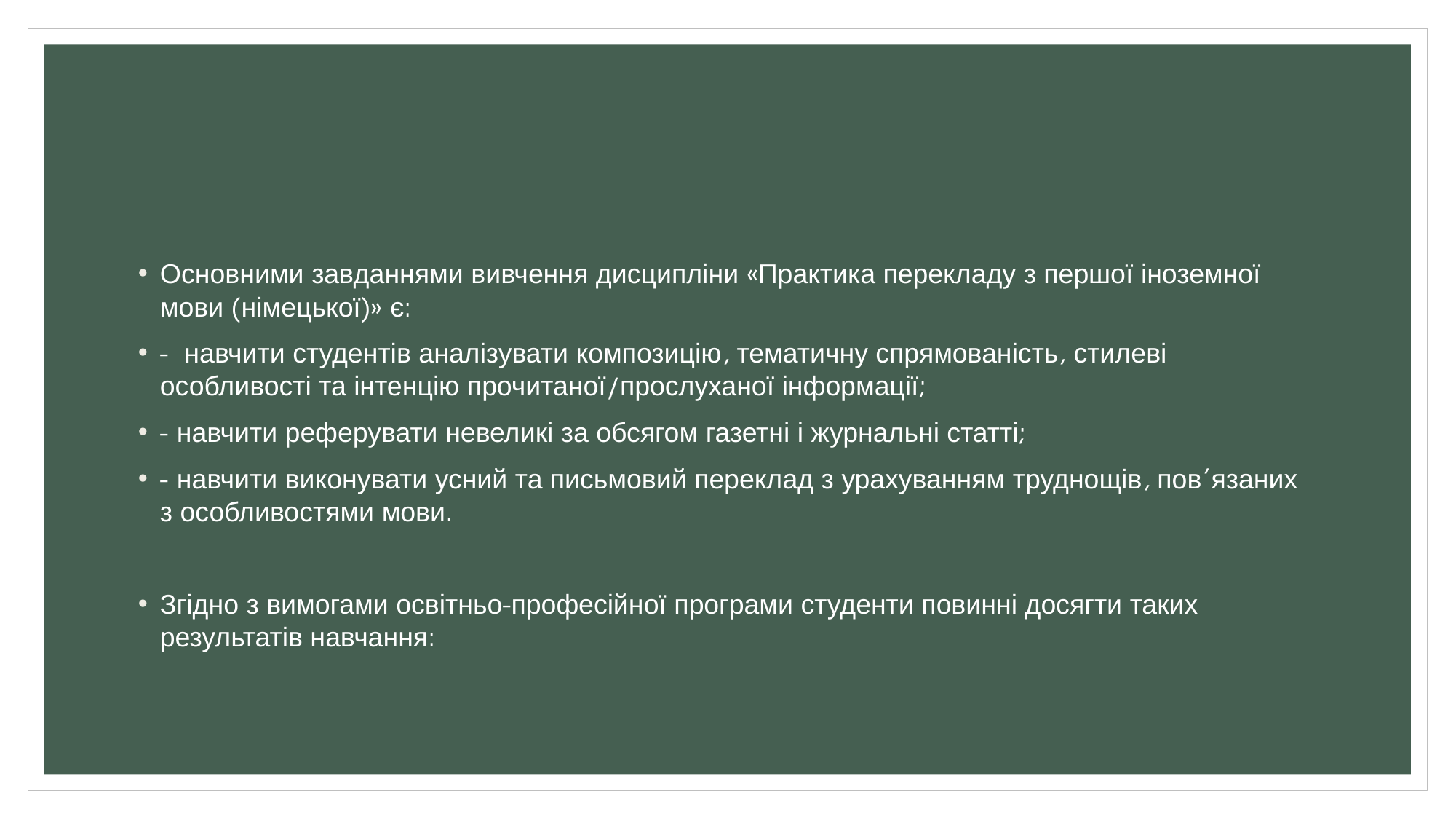

Основними завданнями вивчення дисципліни «Практика перекладу з першої іноземної мови (німецької)» є:
-  навчити студентів аналізувати композицію, тематичну спрямованість, стилеві особливості та інтенцію прочитаної/прослуханої інформації;
- навчити реферувати невеликі за обсягом газетні і журнальні статті;
- навчити виконувати усний та письмовий переклад з урахуванням труднощів, пов’язаних з особливостями мови.

Згідно з вимогами освітньо-професійної програми студенти повинні досягти таких результатів навчання: